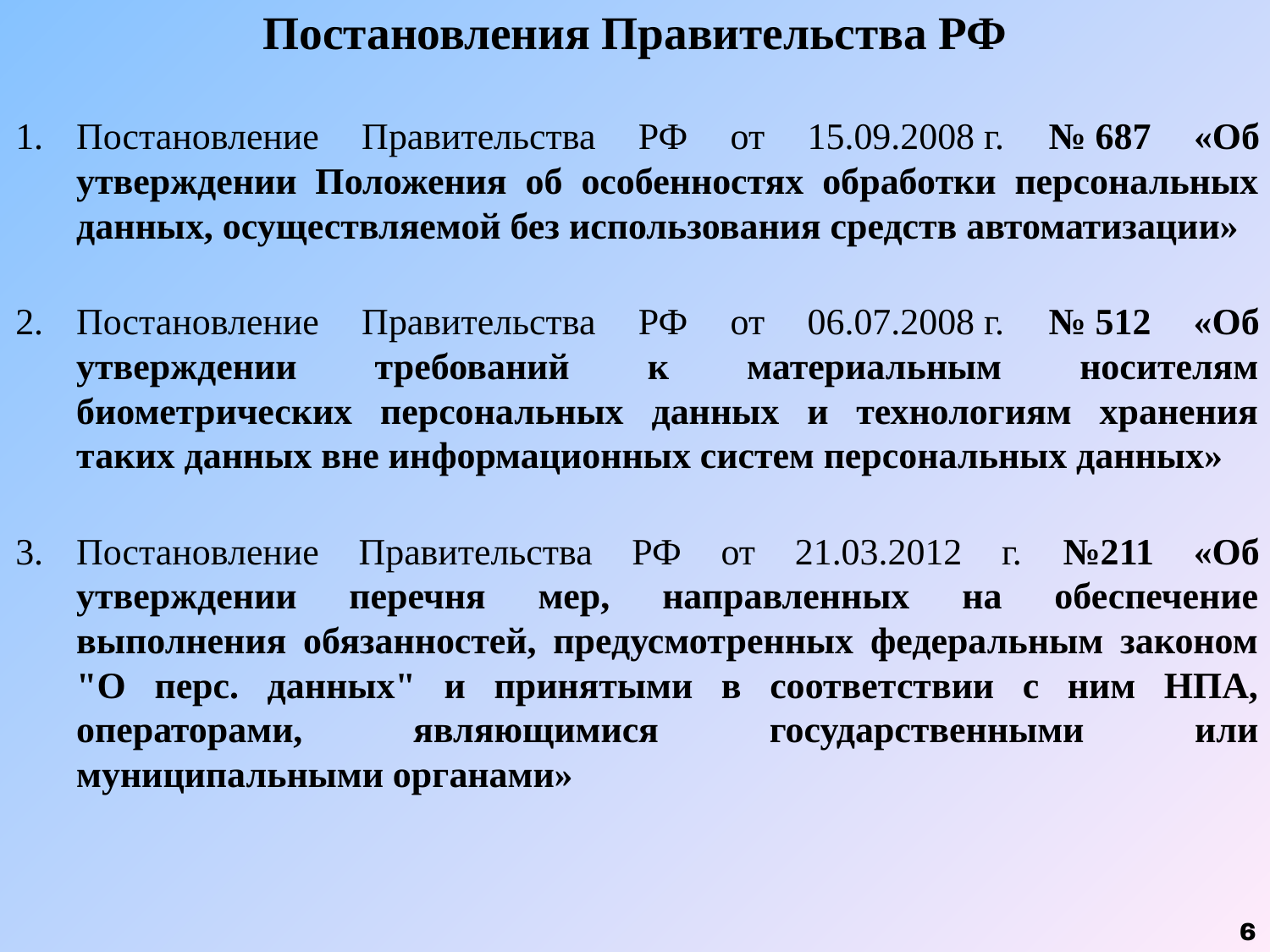

Постановления Правительства РФ
Постановление Правительства РФ от 15.09.2008 г. № 687 «Об утверждении Положения об особенностях обработки персональных данных, осуществляемой без использования средств автоматизации»

Постановление Правительства РФ от 06.07.2008 г. № 512 «Об утверждении требований к материальным носителям биометрических персональных данных и технологиям хранения таких данных вне информационных систем персональных данных»

Постановление Правительства РФ от 21.03.2012 г. №211 «Об утверждении перечня мер, направленных на обеспечение выполнения обязанностей, предусмотренных федеральным законом "О перс. данных" и принятыми в соответствии с ним НПА, операторами, являющимися государственными или муниципальными органами»

6